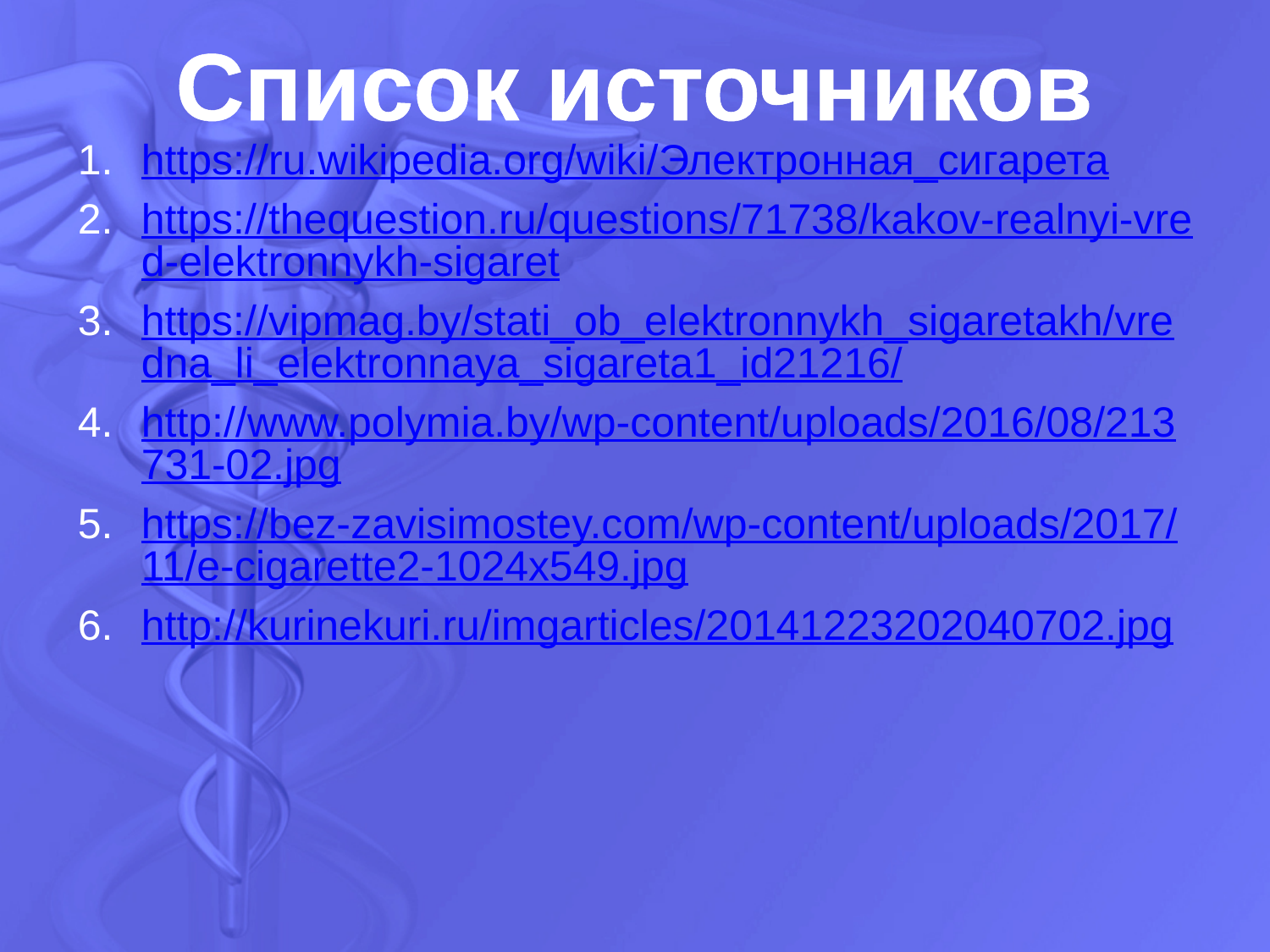

# Список источников
https://ru.wikipedia.org/wiki/Электронная_сигарета
https://thequestion.ru/questions/71738/kakov-realnyi-vred-elektronnykh-sigaret
https://vipmag.by/stati_ob_elektronnykh_sigaretakh/vredna_li_elektronnaya_sigareta1_id21216/
http://www.polymia.by/wp-content/uploads/2016/08/213731-02.jpg
https://bez-zavisimostey.com/wp-content/uploads/2017/11/e-cigarette2-1024x549.jpg
http://kurinekuri.ru/imgarticles/20141223202040702.jpg